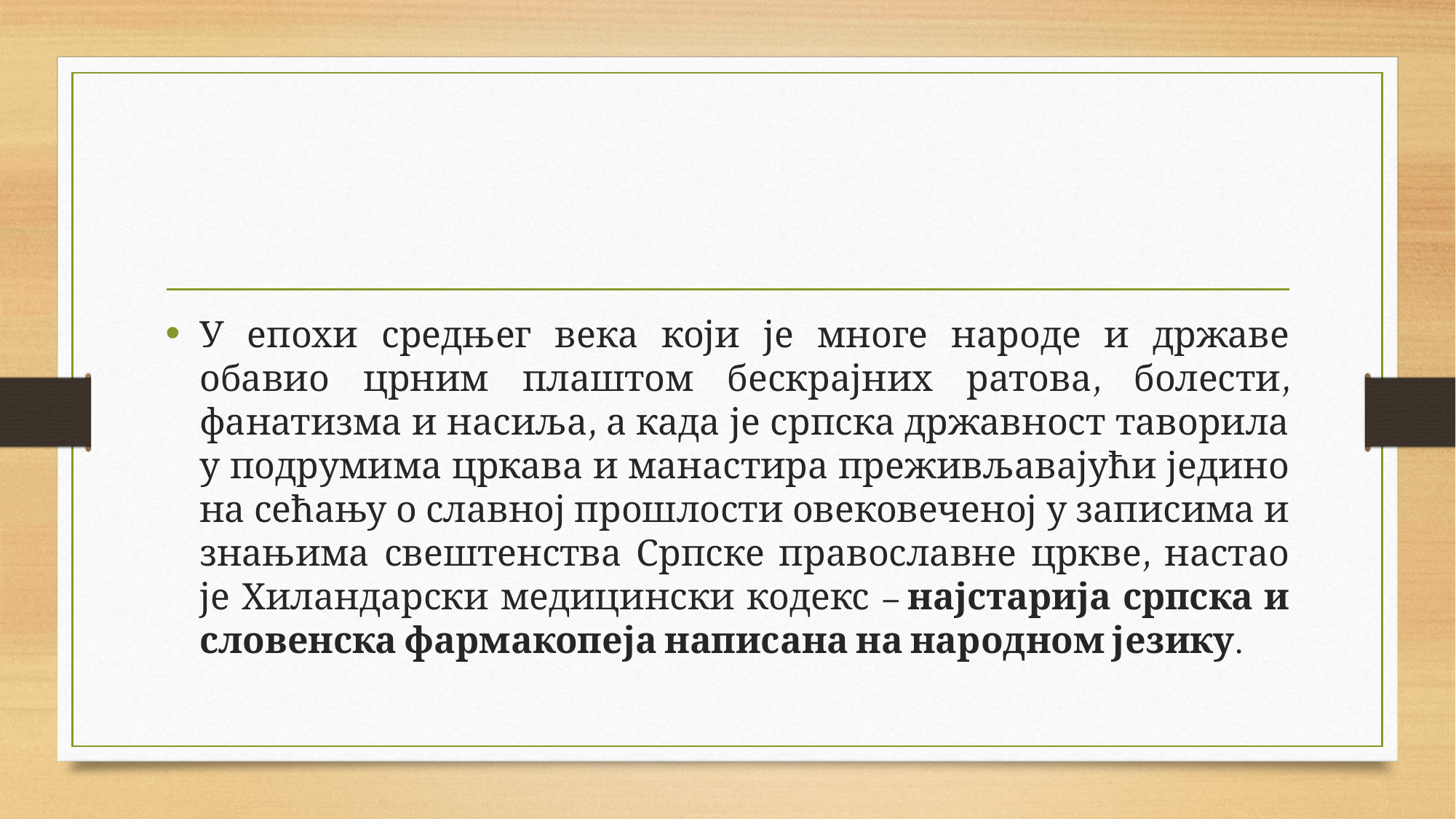

У епохи средњег века који је многе народе и државе обавио црним плаштом бескрајних ратова, болести, фанатизма и насиља, а када је српска државност таворила у подрумима цркава и манастира преживљавајући једино на сећању о славној прошлости овековеченој у записима и знањима свештенства Српске православне цркве, настао је Хиландарски медицински кодекс – најстарија српска и словенска фармакопеја написана на народном језику.